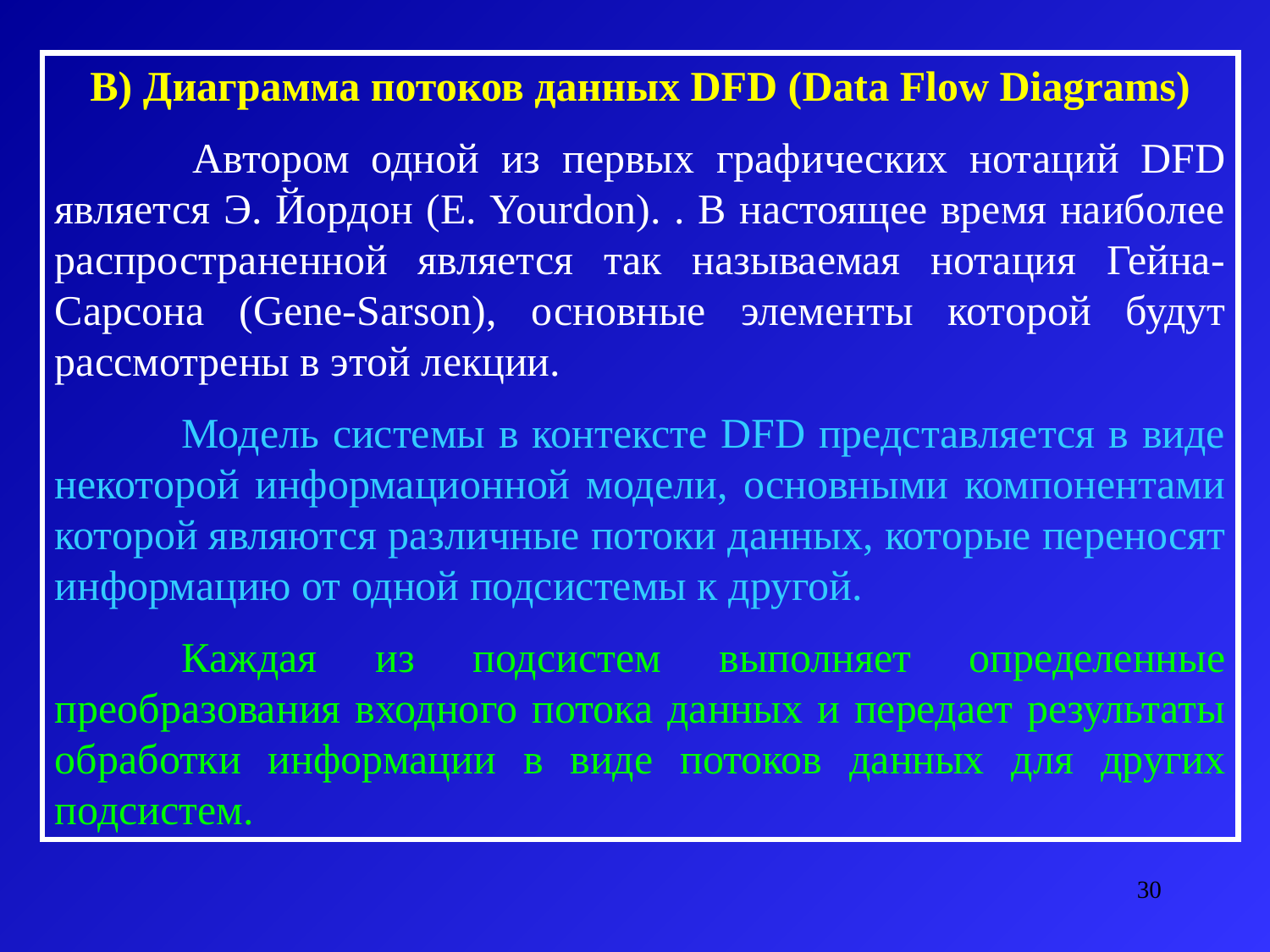

В) Диаграмма потоков данных DFD (Data Flow Diagrams)
 	Автором одной из первых графических нотаций DFD является Э. Йордон (Е. Yourdon). . В настоящее время наиболее распространенной является так называемая нотация Гейна-Сарсона (Gene-Sarson), основные элементы которой будут рассмотрены в этой лекции.
	Модель системы в контексте DFD представляется в виде некоторой информационной модели, основными компонентами которой являются различные потоки данных, которые переносят информацию от одной подсистемы к другой.
	Каждая из подсистем выполняет определенные преобразования входного потока данных и передает результаты обработки информации в виде потоков данных для других подсистем.
30